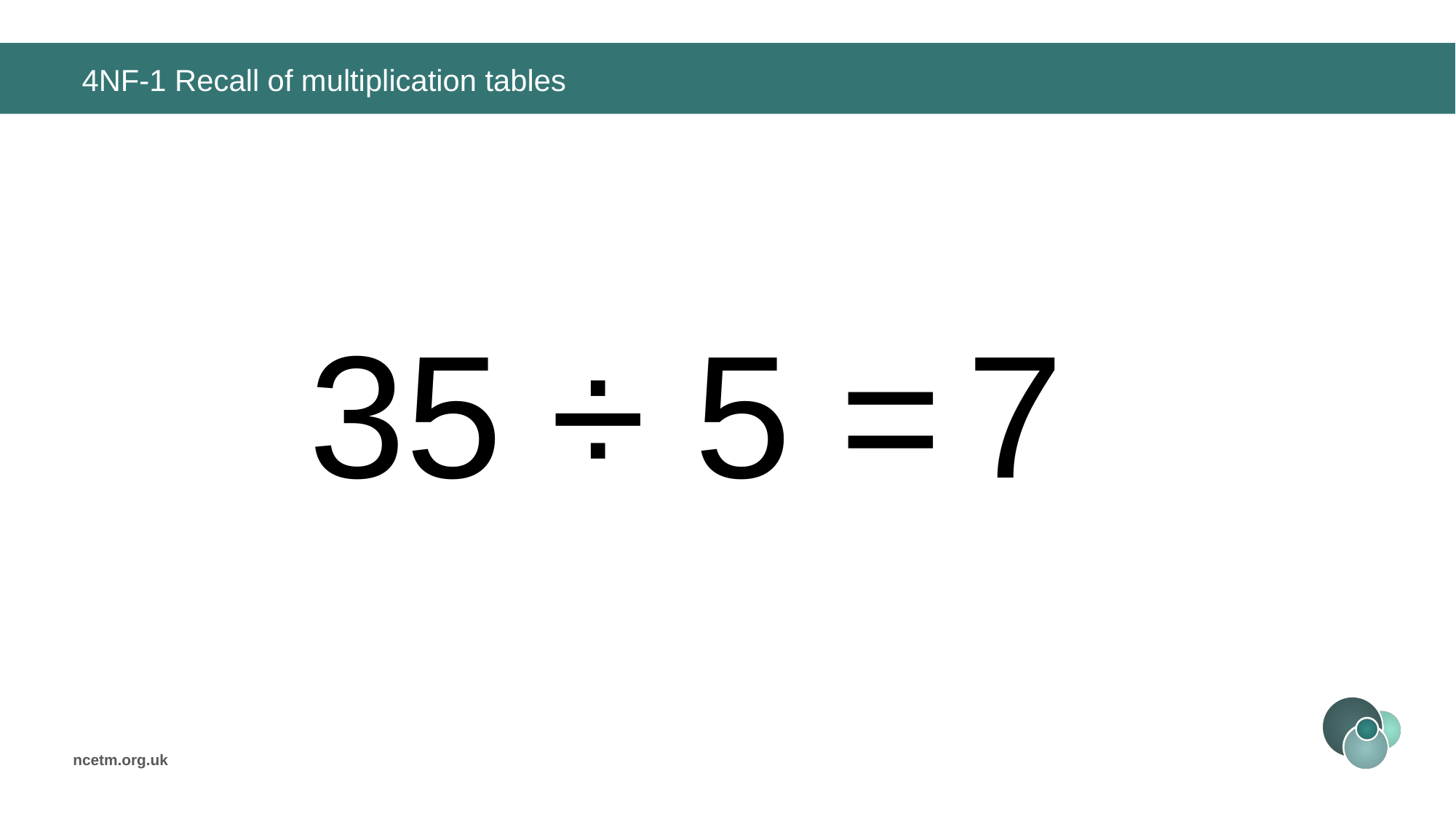

# 4NF-1 Recall of multiplication tables
35 ÷ 5 =
7